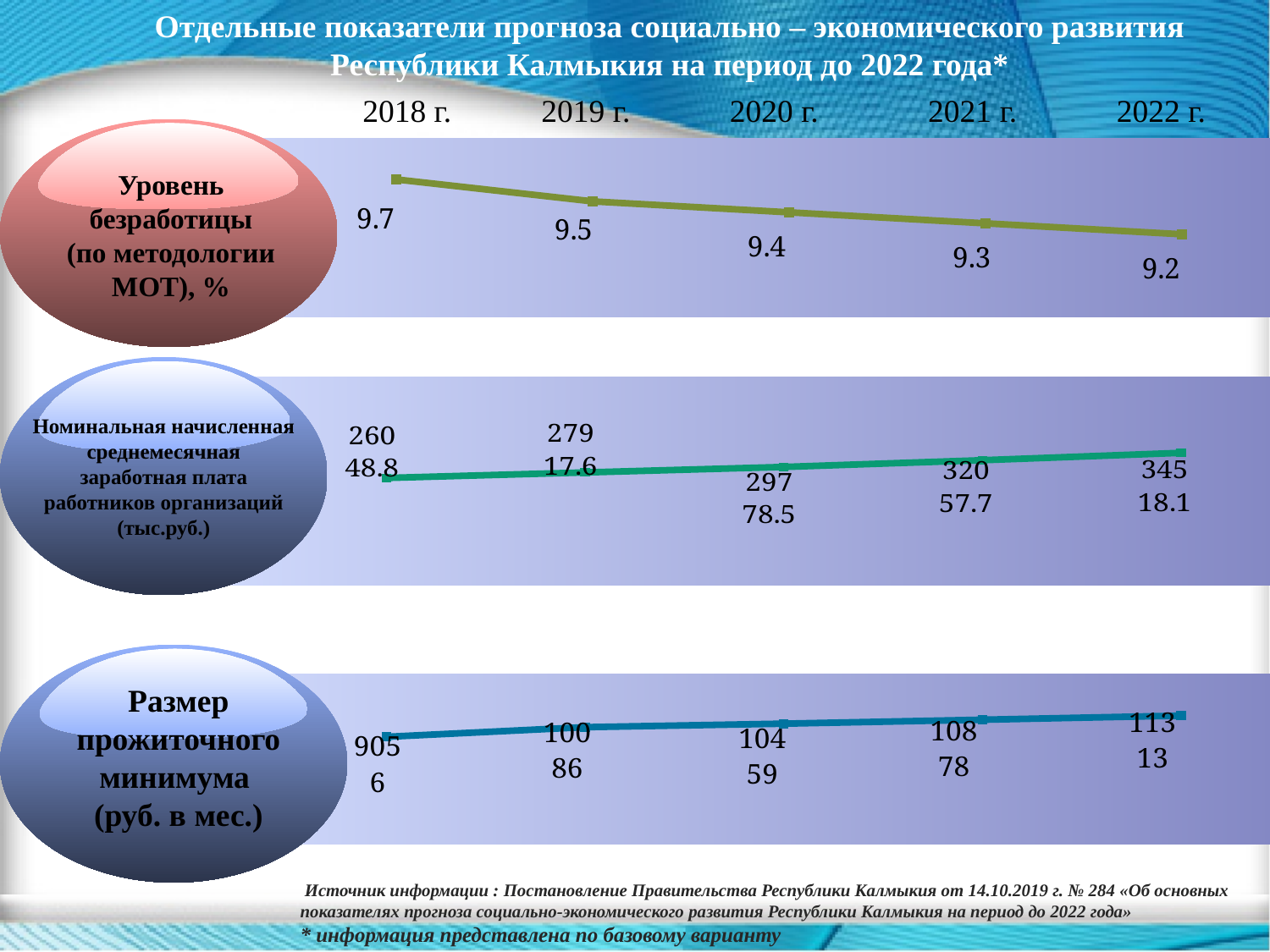

Отдельные показатели прогноза социально – экономического развития Республики Калмыкия на период до 2022 года*
2018 г.
2019 г.
2020 г.
2021 г.
2022 г.

Уровень безработицы
(по методологии МОТ), %

### Chart

| Category | Ряд 1 |
|---|---|
| Категория 2 | 9.700000000000001 |
| Категория 3 | 9.5 |
| Категория 4 | 9.4 |
| Категория 5 | 9.3 |
| Категория 6 | 9.200000000000001 |

Номинальная начисленная среднемесячная заработная плата работников организаций (тыс.руб.)

### Chart

| Category | Ряд 1 |
|---|---|
| Категория 2 | 26048.799999999996 |
| Категория 3 | 27917.59999999998 |
| Категория 4 | 29778.5 |
| Категория 5 | 32057.7 |
| Категория 6 | 34518.1 |

Размер прожиточного минимума
(руб. в мес.)

### Chart

| Category | Ряд 1 |
|---|---|
| Категория 2 | 9056.0 |
| Категория 3 | 10086.0 |
| Категория 4 | 10459.0 |
| Категория 5 | 10878.0 |
| Категория 6 | 11313.0 |
 Источник информации : Постановление Правительства Республики Калмыкия от 14.10.2019 г. № 284 «Об основных показателях прогноза социально-экономического развития Республики Калмыкия на период до 2022 года»
* информация представлена по базовому варианту